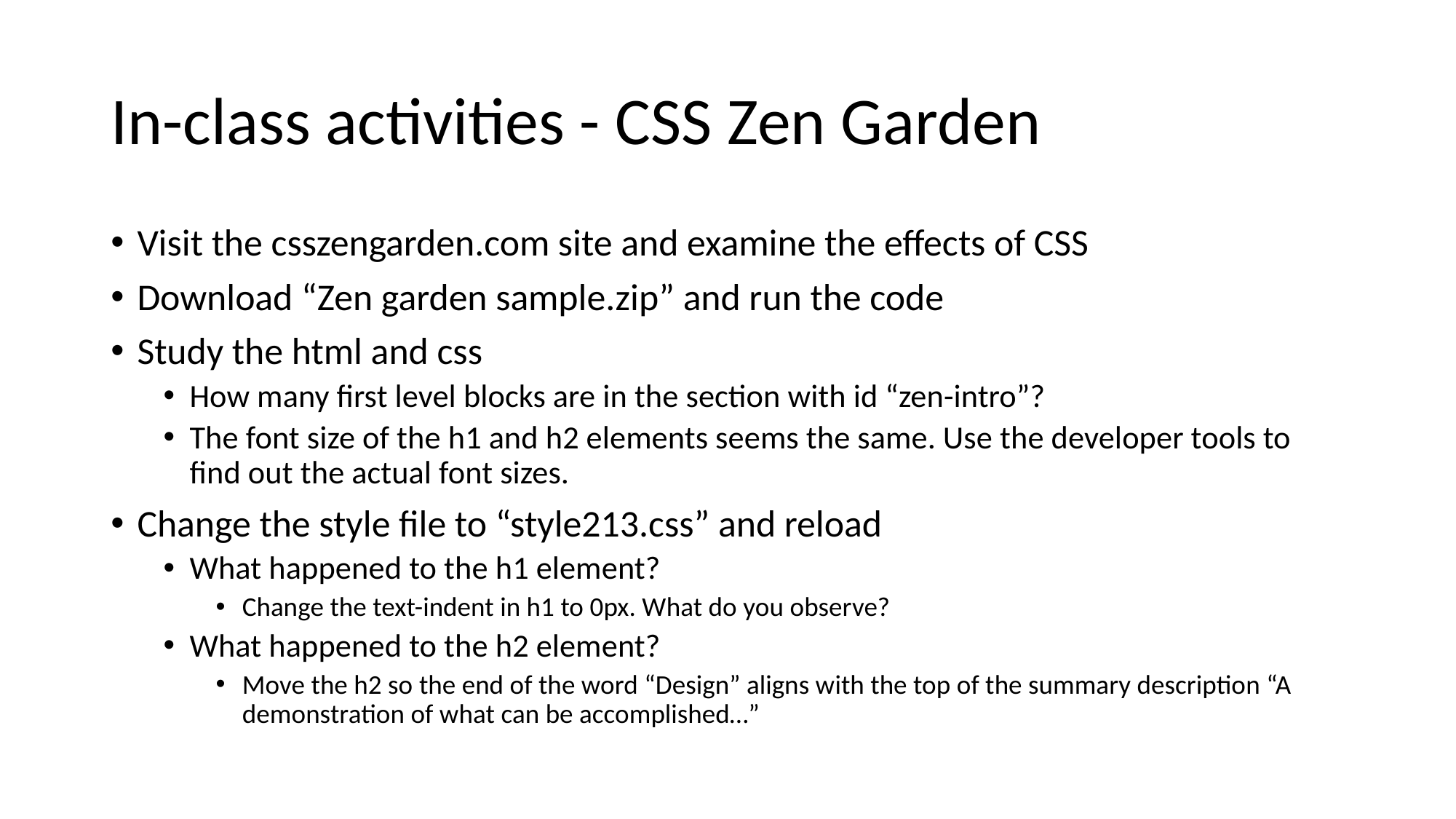

# In-class activities - CSS Zen Garden
Visit the csszengarden.com site and examine the effects of CSS
Download “Zen garden sample.zip” and run the code
Study the html and css
How many first level blocks are in the section with id “zen-intro”?
The font size of the h1 and h2 elements seems the same. Use the developer tools to find out the actual font sizes.
Change the style file to “style213.css” and reload
What happened to the h1 element?
Change the text-indent in h1 to 0px. What do you observe?
What happened to the h2 element?
Move the h2 so the end of the word “Design” aligns with the top of the summary description “A demonstration of what can be accomplished…”